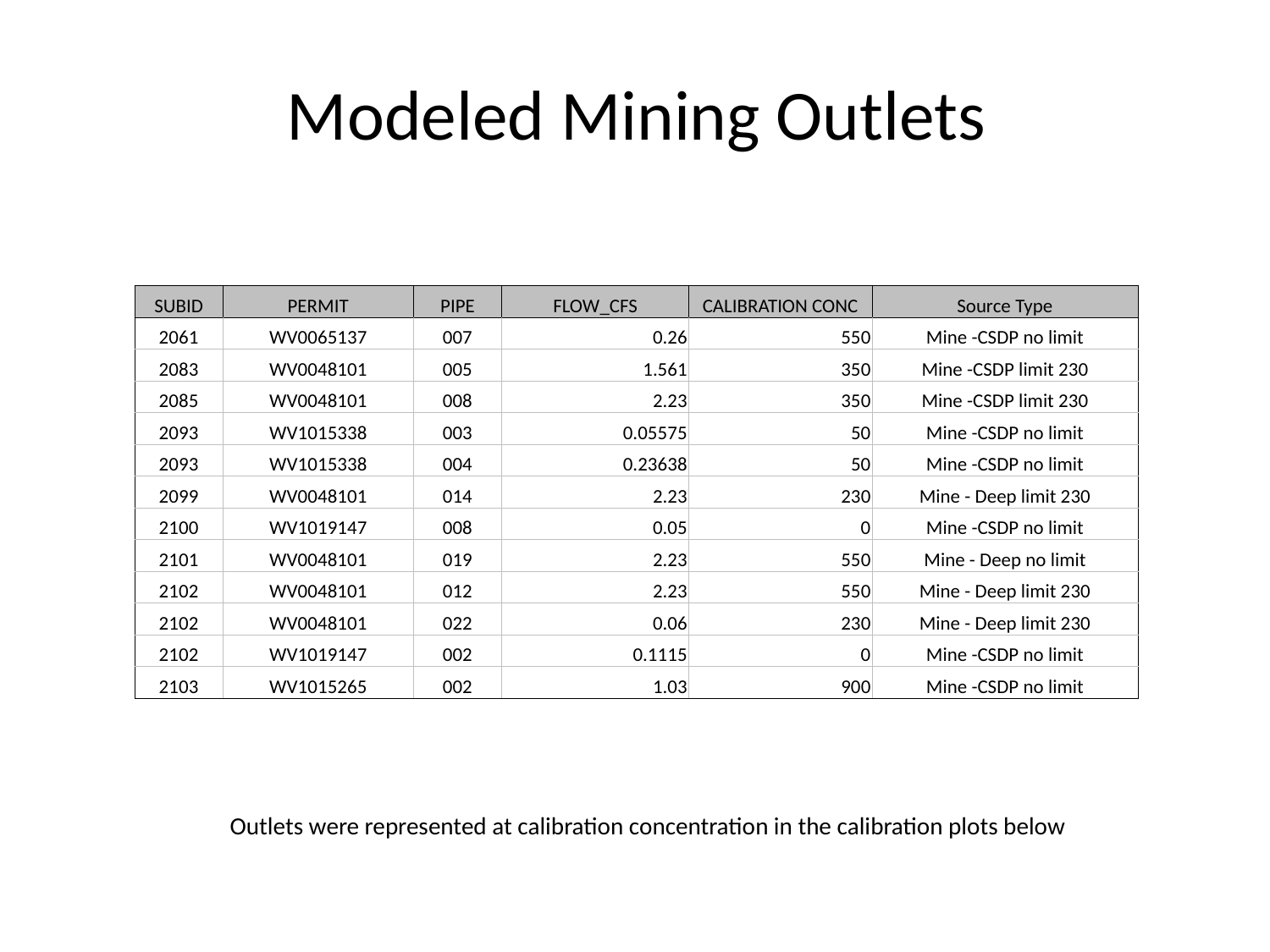

Modeled Mining Outlets

| SUBID | PERMIT | PIPE | FLOW\_CFS | CALIBRATION CONC | Source Type |
| --- | --- | --- | --- | --- | --- |
| 2061 | WV0065137 | 007 | 0.26 | 550 | Mine -CSDP no limit |
| 2083 | WV0048101 | 005 | 1.561 | 350 | Mine -CSDP limit 230 |
| 2085 | WV0048101 | 008 | 2.23 | 350 | Mine -CSDP limit 230 |
| 2093 | WV1015338 | 003 | 0.05575 | 50 | Mine -CSDP no limit |
| 2093 | WV1015338 | 004 | 0.23638 | 50 | Mine -CSDP no limit |
| 2099 | WV0048101 | 014 | 2.23 | 230 | Mine - Deep limit 230 |
| 2100 | WV1019147 | 008 | 0.05 | 0 | Mine -CSDP no limit |
| 2101 | WV0048101 | 019 | 2.23 | 550 | Mine - Deep no limit |
| 2102 | WV0048101 | 012 | 2.23 | 550 | Mine - Deep limit 230 |
| 2102 | WV0048101 | 022 | 0.06 | 230 | Mine - Deep limit 230 |
| 2102 | WV1019147 | 002 | 0.1115 | 0 | Mine -CSDP no limit |
| 2103 | WV1015265 | 002 | 1.03 | 900 | Mine -CSDP no limit |
Outlets were represented at calibration concentration in the calibration plots below